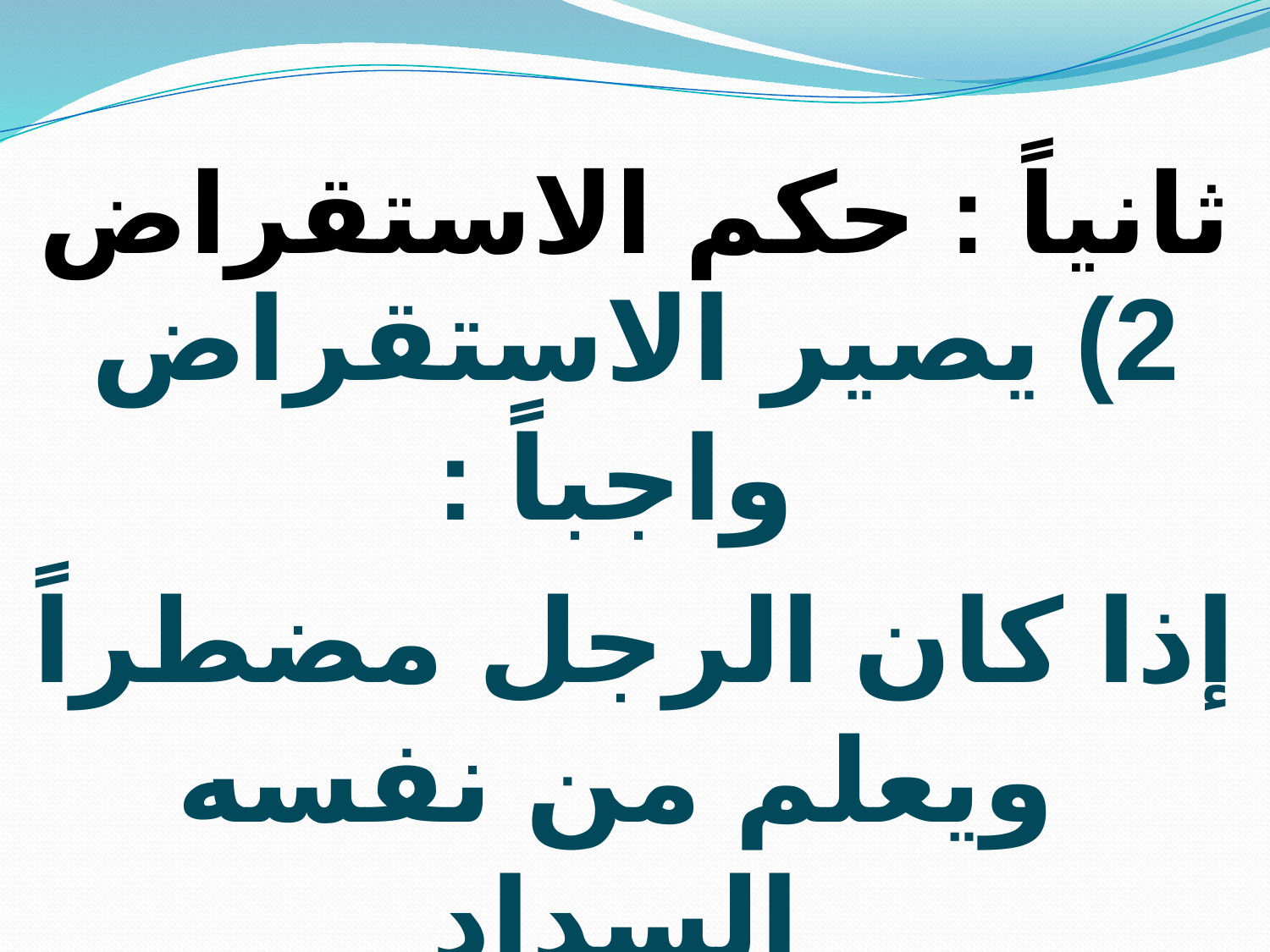

ثانياً : حكم الاستقراض
2) يصير الاستقراض واجباً :
إذا كان الرجل مضطراً ويعلم من نفسه السداد